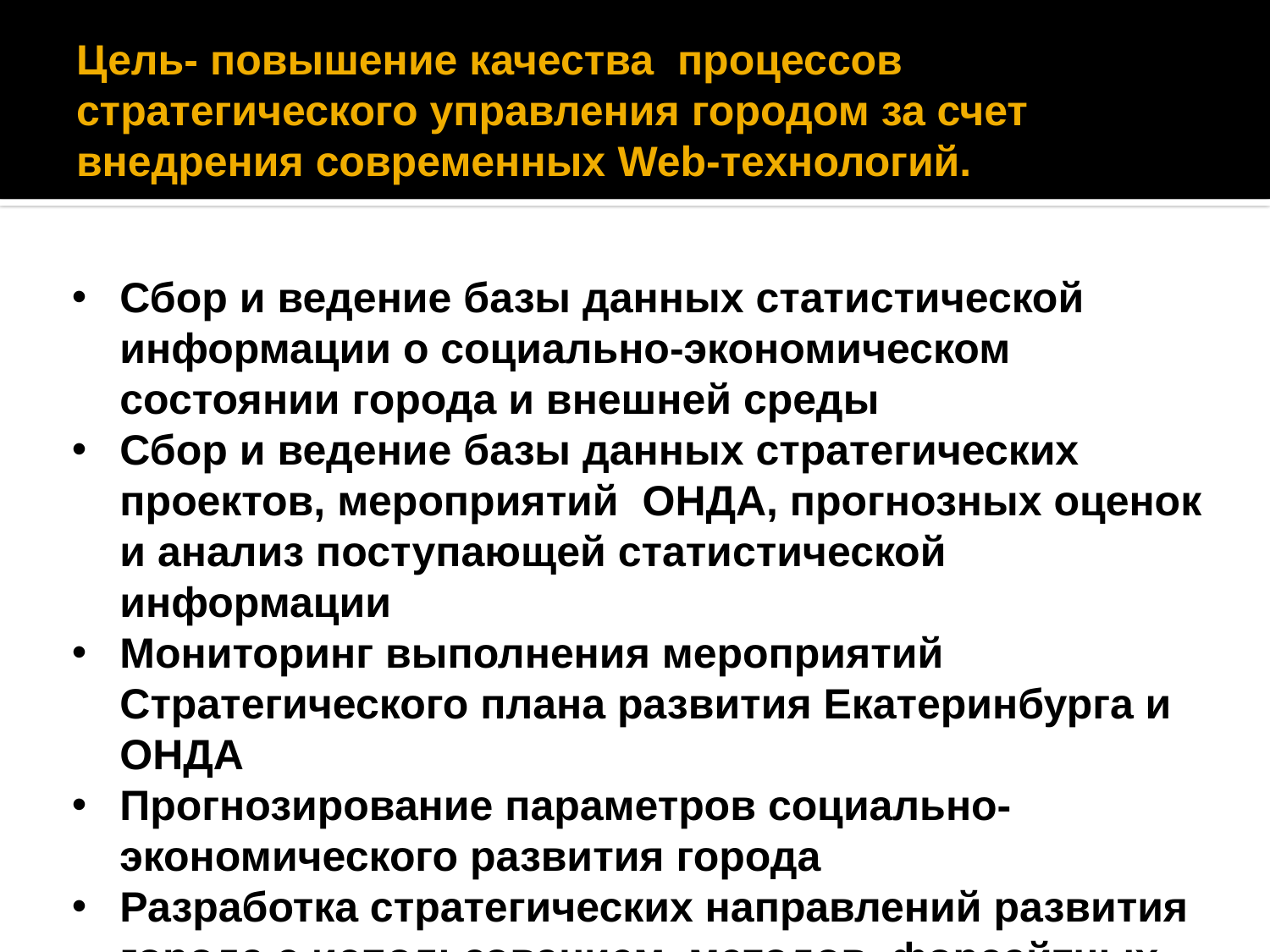

# Цель- повышение качества  процессов стратегического управления городом за счет внедрения современных Web-технологий.

Сбор и ведение базы данных статистической информации о социально-экономическом состоянии города и внешней среды
Сбор и ведение базы данных стратегических проектов, мероприятий  ОНДА, прогнозных оценок и анализ поступающей статистической информации
Мониторинг выполнения мероприятий Стратегического плана развития Екатеринбурга и  ОНДА
Прогнозирование параметров социально-экономического развития города
Разработка стратегических направлений развития города с использованием  методов  форсайтных  исследований